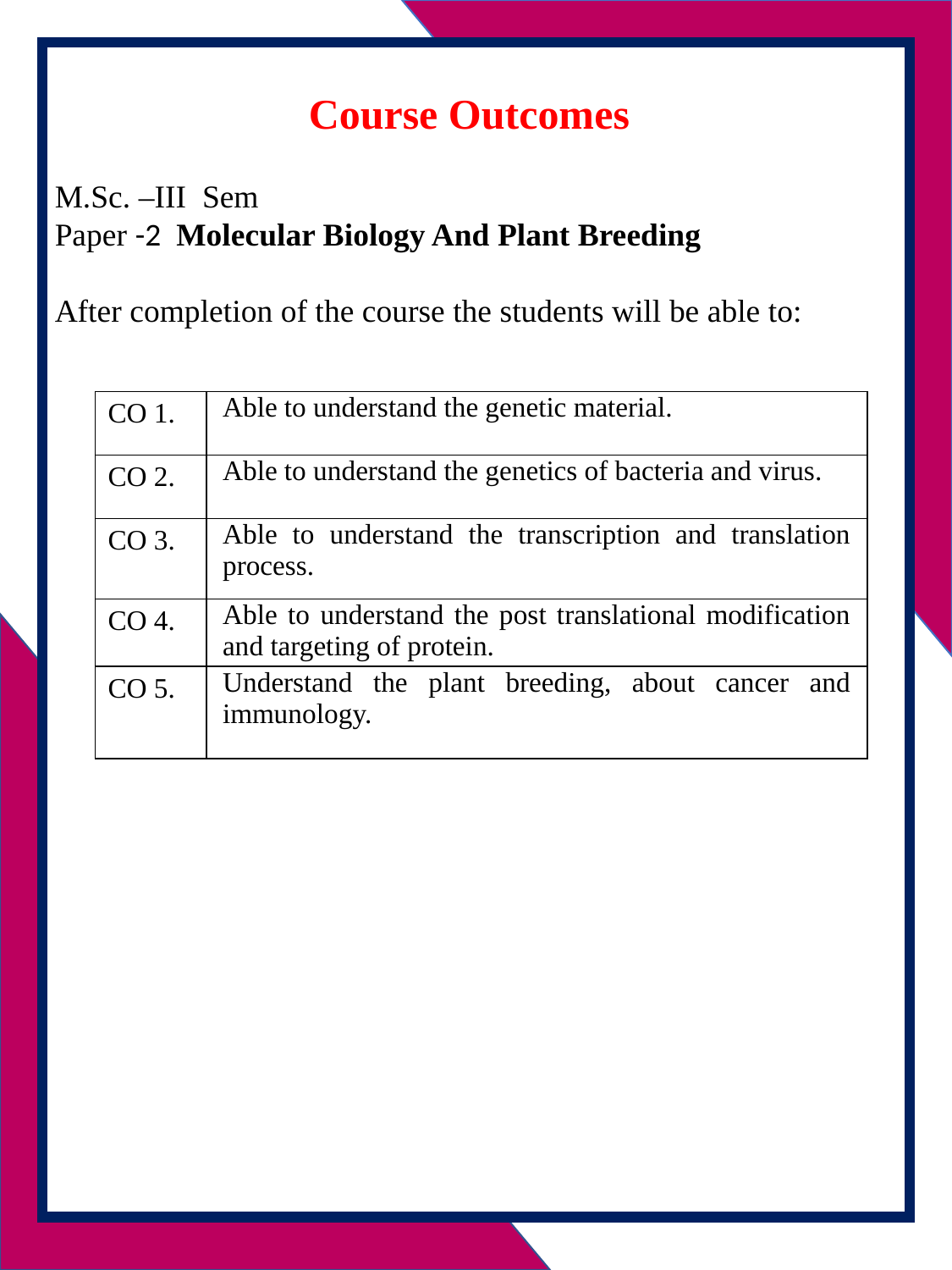

Course Outcomes

M.Sc. –III  Sem
Paper -2  Molecular Biology And Plant Breeding

After completion of the course the students will be able to:

| CO 1. | Able to understand the genetic material. |
| --- | --- |
| CO 2. | Able to understand the genetics of bacteria and virus. |
| CO 3. | Able to understand the transcription and translation process. |
| CO 4. | Able to understand the post translational modification and targeting of protein. |
| CO 5. | Understand the plant breeding, about cancer and immunology. |